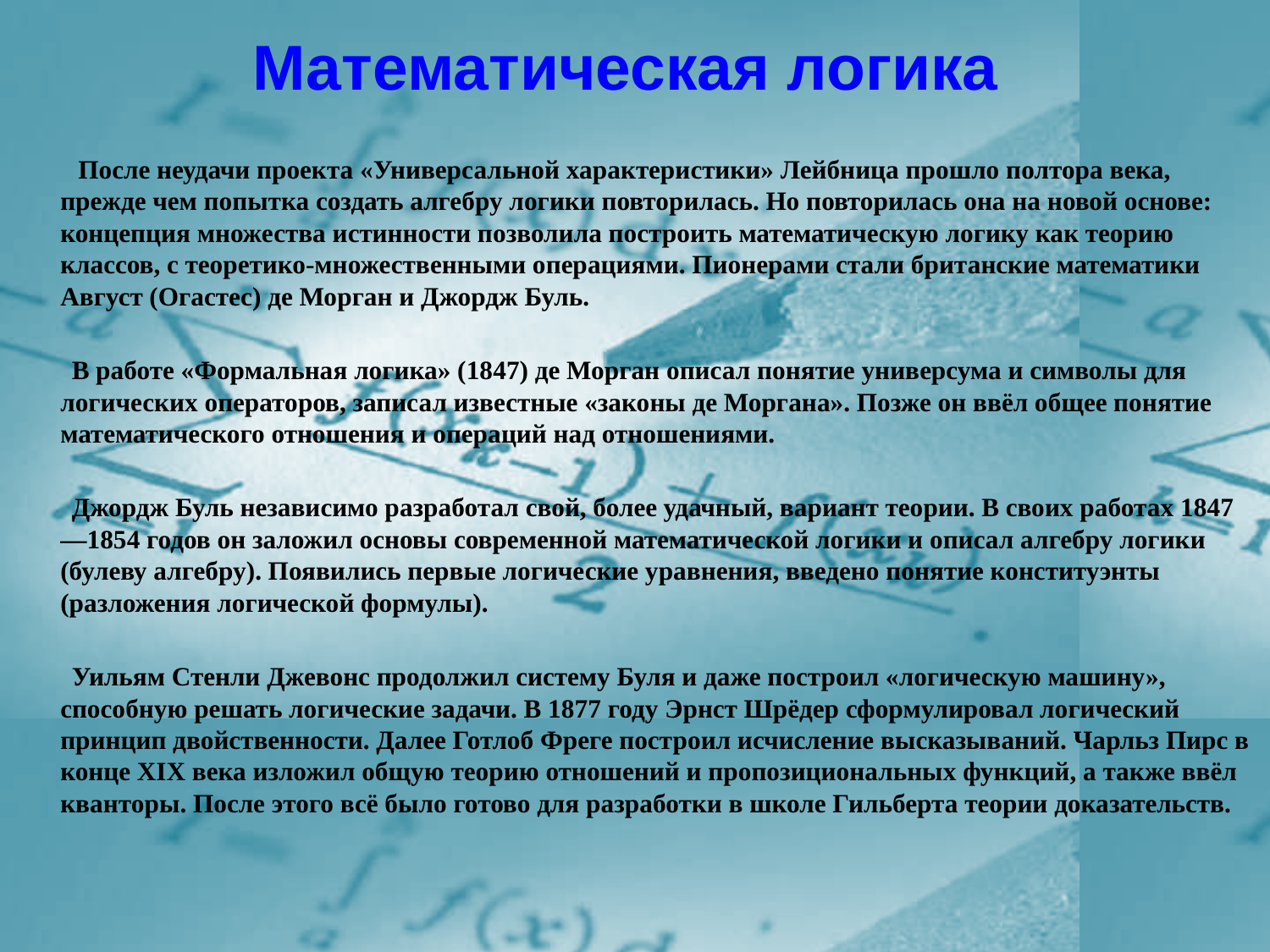

# Математическая логика
          После неудачи проекта «Универсальной характеристики» Лейбница прошло полтора века, прежде чем попытка создать алгебру логики повторилась. Но повторилась она на новой основе: концепция множества истинности позволила построить математическую логику как теорию классов, с теоретико-множественными операциями. Пионерами стали британские математики Август (Огастес) де Морган и Джордж Буль.

         В работе «Формальная логика» (1847) де Морган описал понятие универсума и символы для логических операторов, записал известные «законы де Моргана». Позже он ввёл общее понятие математического отношения и операций над отношениями.

         Джордж Буль независимо разработал свой, более удачный, вариант теории. В своих работах 1847—1854 годов он заложил основы современной математической логики и описал алгебру логики (булеву алгебру). Появились первые логические уравнения, введено понятие конституэнты (разложения логической формулы).

         Уильям Стенли Джевонс продолжил систему Буля и даже построил «логическую машину», способную решать логические задачи. В 1877 году Эрнст Шрёдер сформулировал логический принцип двойственности. Далее Готлоб Фреге построил исчисление высказываний. Чарльз Пирс в конце XIX века изложил общую теорию отношений и пропозициональных функций, а также ввёл кванторы. После этого всё было готово для разработки в школе Гильберта теории доказательств.